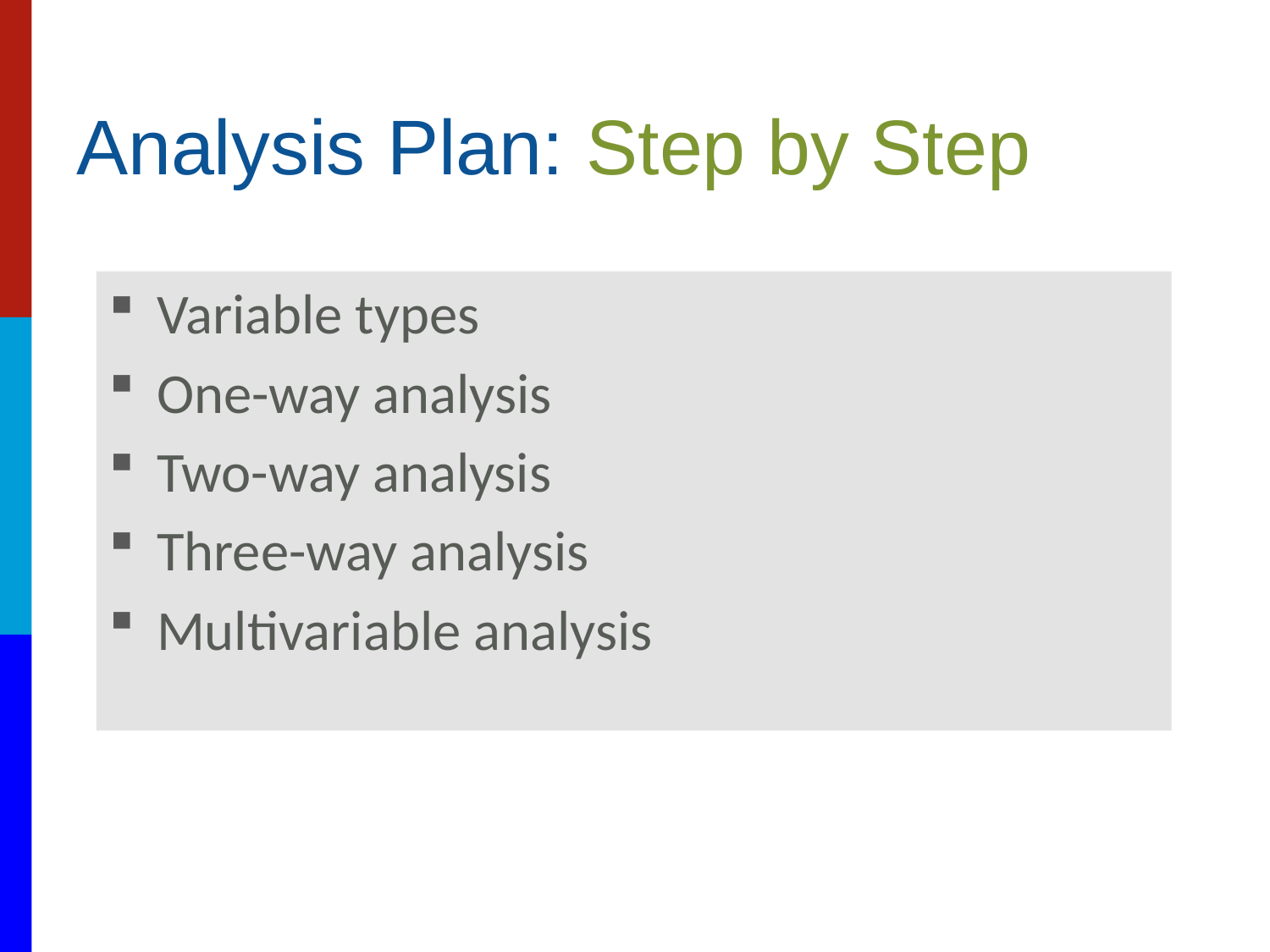

# Analysis Plan: Step by Step
Variable types
One-way analysis
Two-way analysis
Three-way analysis
Multivariable analysis